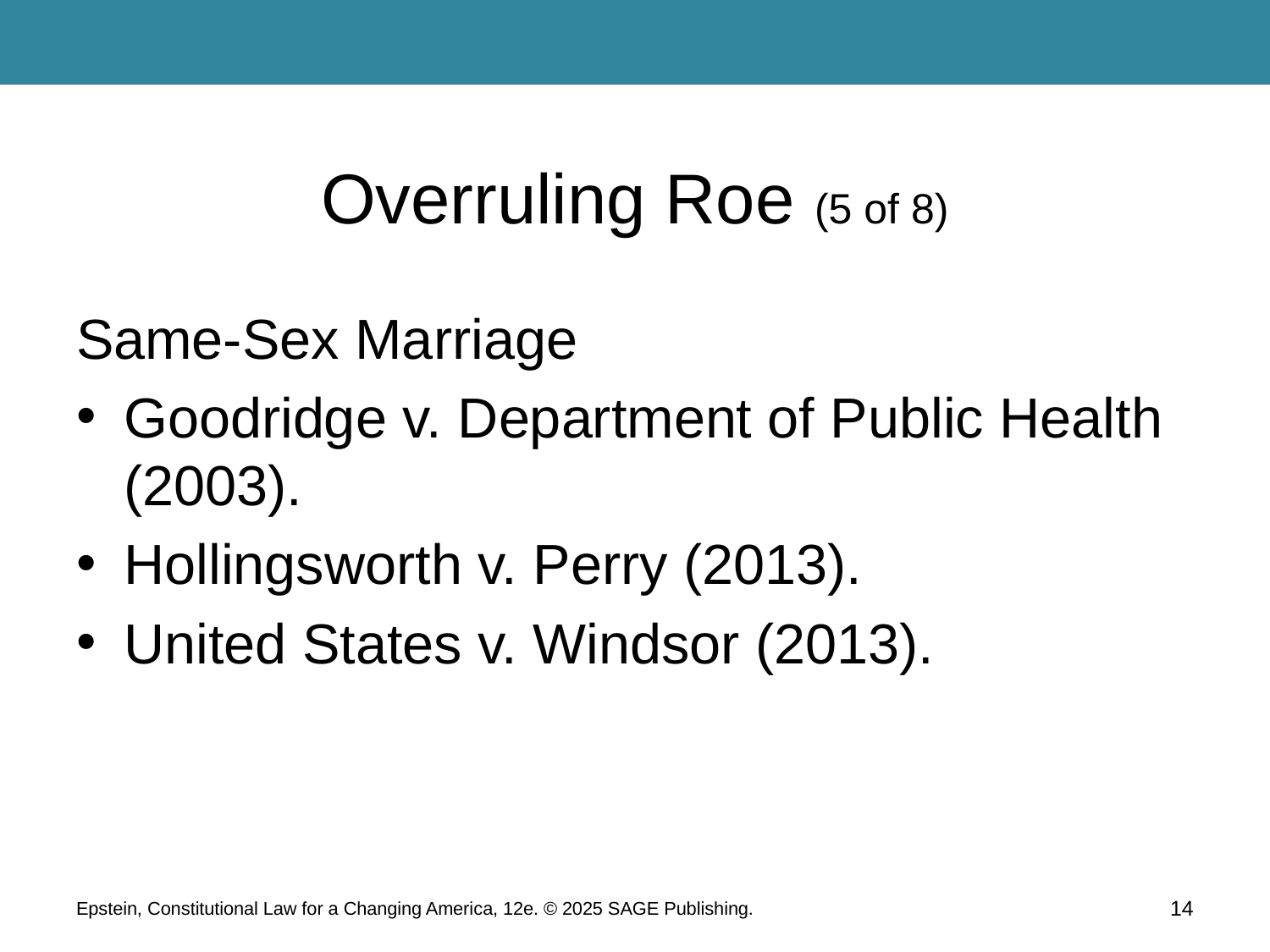

# Overruling Roe (5 of 8)
Same-Sex Marriage
Goodridge v. Department of Public Health (2003).
Hollingsworth v. Perry (2013).
United States v. Windsor (2013).
Epstein, Constitutional Law for a Changing America, 12e. © 2025 SAGE Publishing.
14